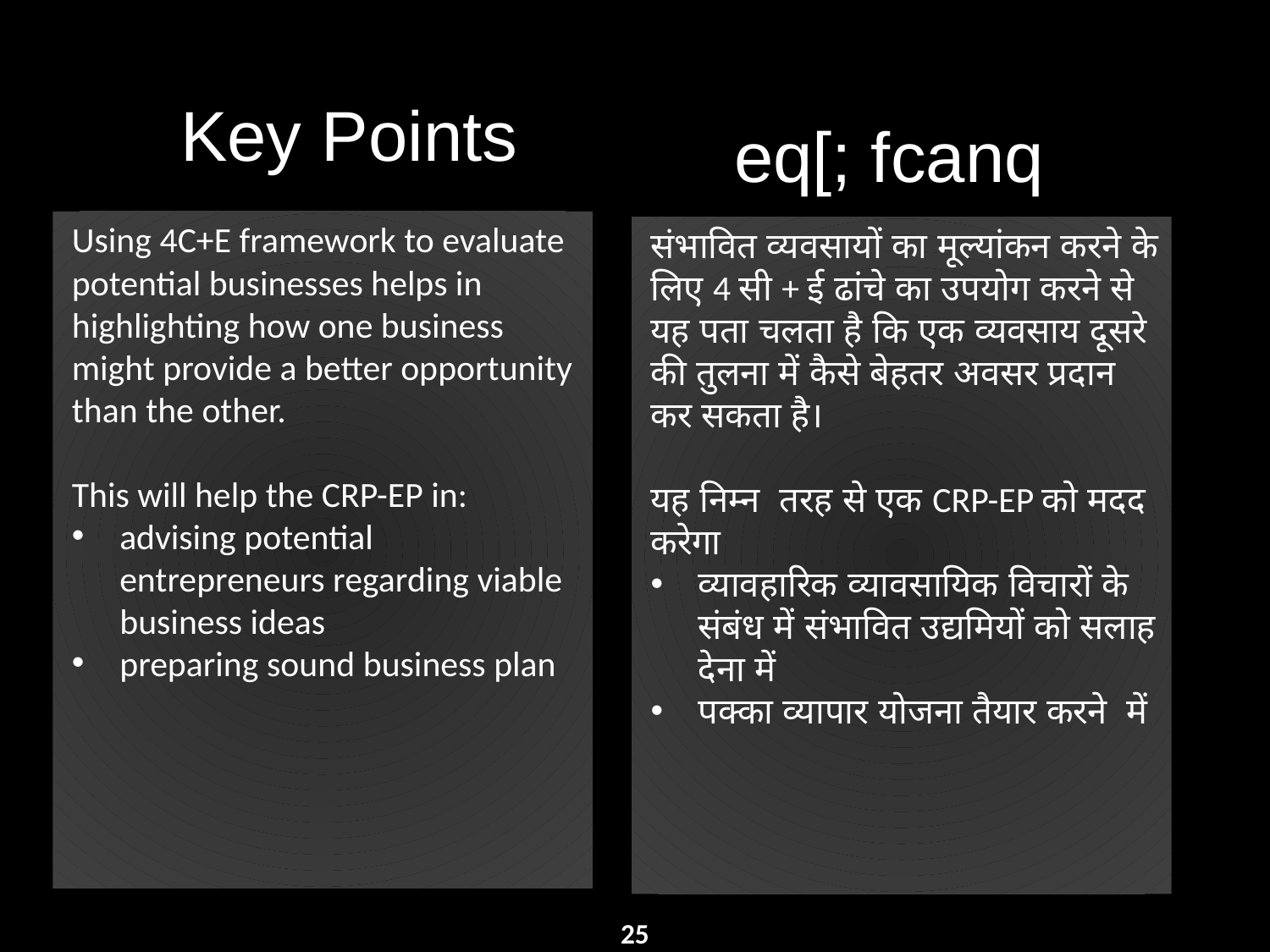

Key Points
eq[; fcanq
Using 4C+E framework to evaluate potential businesses helps in highlighting how one business might provide a better opportunity than the other.

This will help the CRP-EP in:
advising potential entrepreneurs regarding viable business ideas
preparing sound business plan
संभावित व्यवसायों का मूल्यांकन करने के लिए 4 सी + ई ढांचे का उपयोग करने से यह पता चलता है कि एक व्यवसाय दूसरे की तुलना में कैसे बेहतर अवसर प्रदान कर सकता है।

यह निम्न  तरह से एक CRP-EP को मदद करेगा
व्यावहारिक व्यावसायिक विचारों के संबंध में संभावित उद्यमियों को सलाह देना में
पक्का व्यापार योजना तैयार करने  में
25